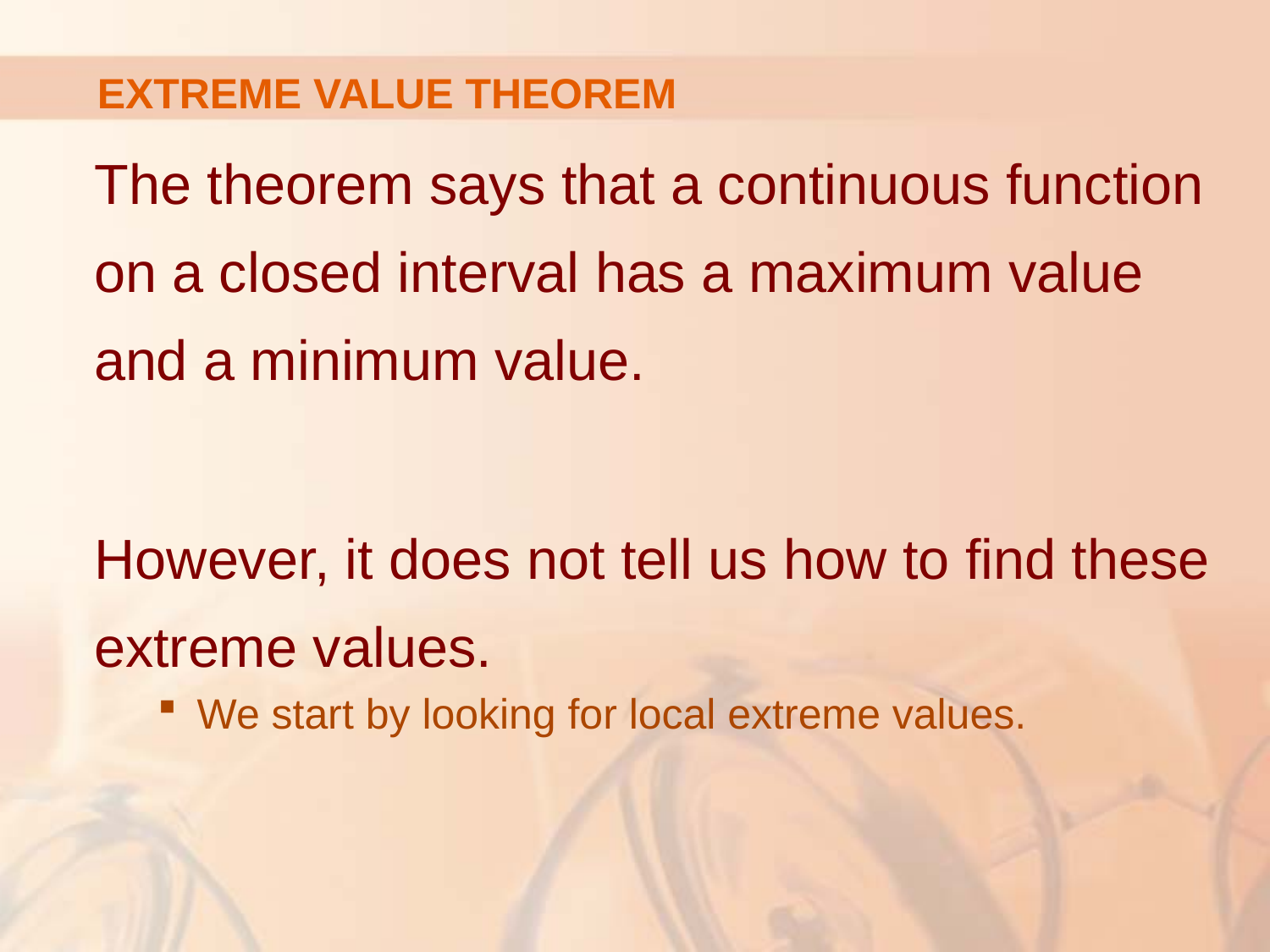

# EXTREME VALUE THEOREM
The theorem says that a continuous function on a closed interval has a maximum value
and a minimum value.

However, it does not tell us how to find these extreme values.
We start by looking for local extreme values.